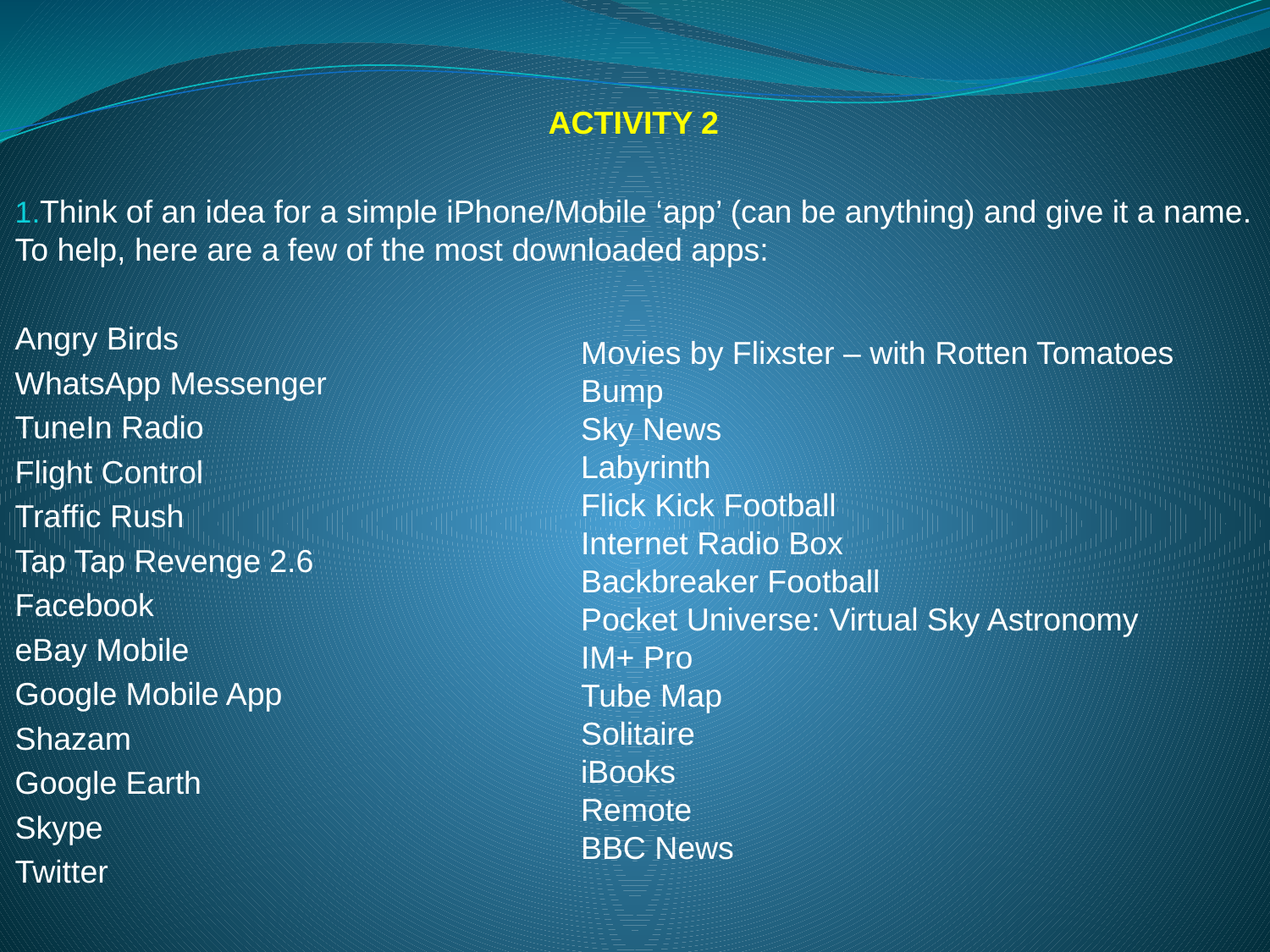

ACTIVITY 2

Think of an idea for a simple iPhone/Mobile ‘app’ (can be anything) and give it a name. To help, here are a few of the most downloaded apps:

Angry Birds
WhatsApp Messenger
TuneIn Radio
Flight Control
Traffic Rush
Tap Tap Revenge 2.6
Facebook
eBay Mobile
Google Mobile App
Shazam
Google Earth
Skype
Twitter

Movies by Flixster – with Rotten Tomatoes
Bump
Sky News
Labyrinth
Flick Kick Football
Internet Radio Box
Backbreaker Football
Pocket Universe: Virtual Sky Astronomy
IM+ Pro
Tube Map
Solitaire
iBooks
Remote
BBC News